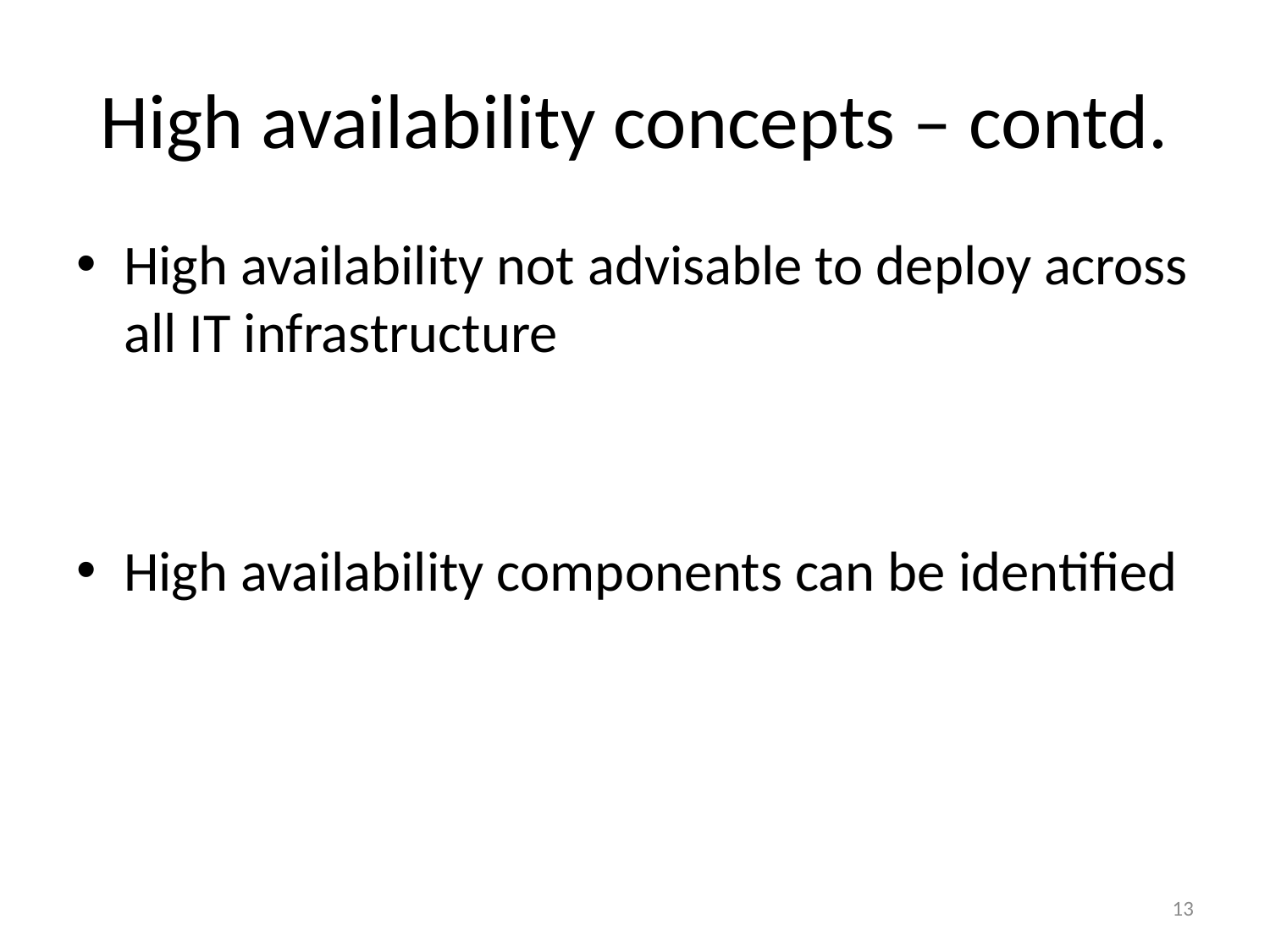

# High availability concepts – contd.
High availability not advisable to deploy across all IT infrastructure

High availability components can be identified

13